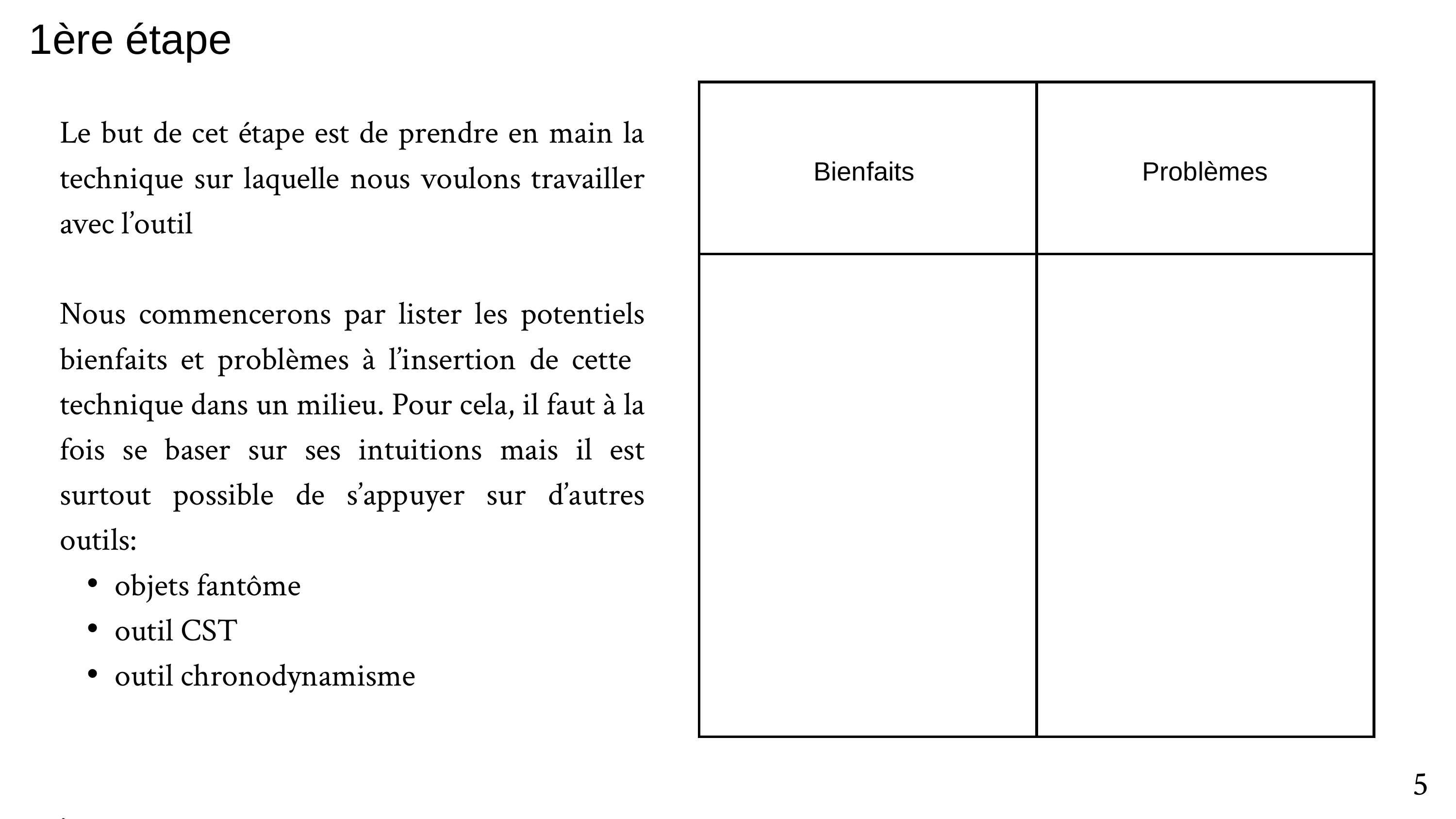

1ère étape
| Bienfaits | Problèmes |
| --- | --- |
|  |  |
Le but de cet étape est de prendre en main la technique sur laquelle nous voulons travailler avec l’outil

Nous commencerons par lister les potentiels bienfaits et problèmes à l’insertion de cette  technique dans un milieu. Pour cela, il faut à la fois se baser sur ses intuitions mais il est surtout possible de s’appuyer sur d’autres outils:
objets fantôme
outil CST
outil chronodynamisme

.
5